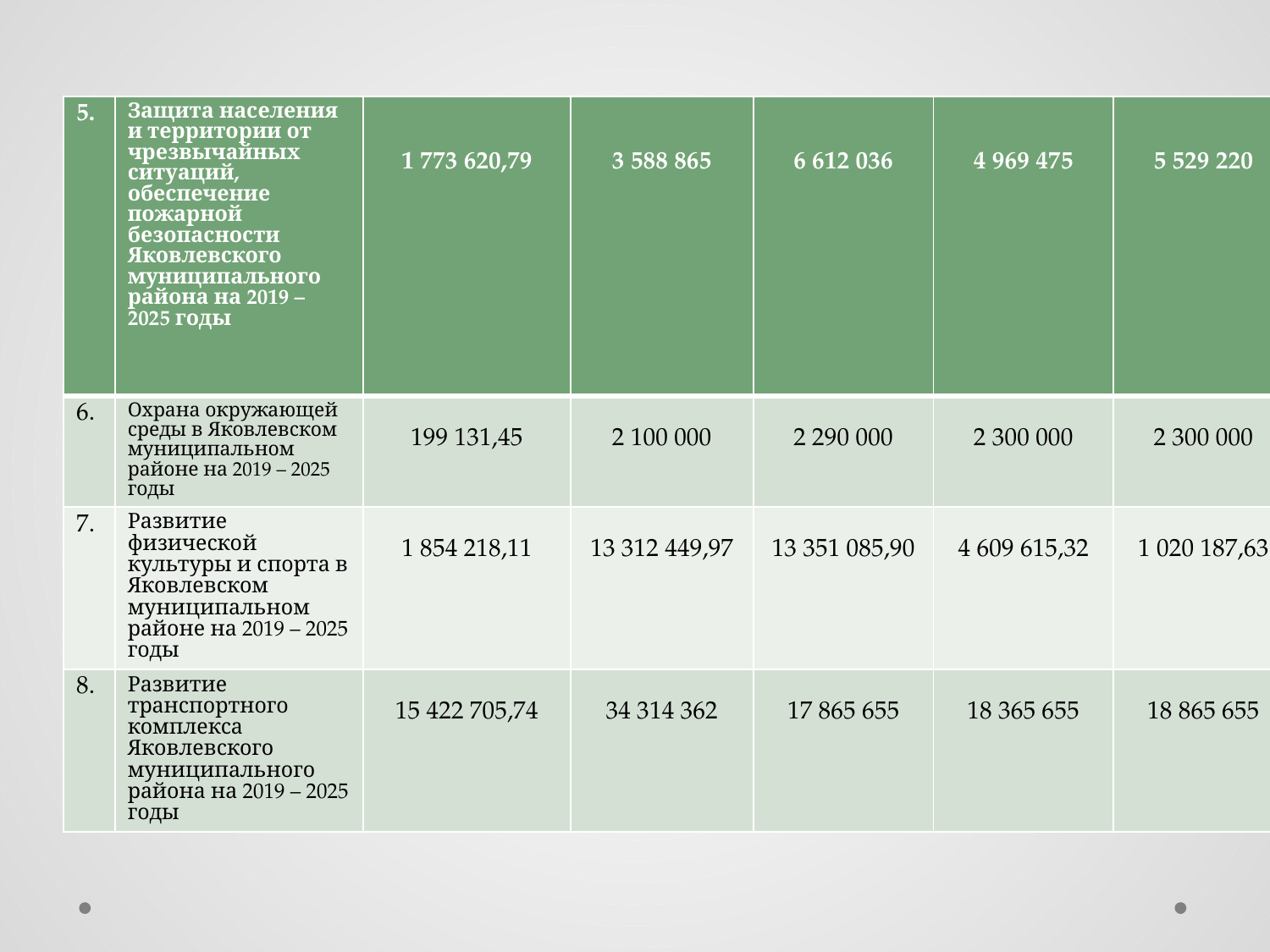

| 5. | Защита населения и территории от чрезвычайных ситуаций, обеспечение пожарной безопасности Яковлевского муниципального района на 2019 – 2025 годы | 1 773 620,79 | 3 588 865 | 6 612 036 | 4 969 475 | 5 529 220 |
| --- | --- | --- | --- | --- | --- | --- |
| 6. | Охрана окружающей среды в Яковлевском муниципальном районе на 2019 – 2025 годы | 199 131,45 | 2 100 000 | 2 290 000 | 2 300 000 | 2 300 000 |
| 7. | Развитие физической культуры и спорта в Яковлевском муниципальном районе на 2019 – 2025 годы | 1 854 218,11 | 13 312 449,97 | 13 351 085,90 | 4 609 615,32 | 1 020 187,63 |
| 8. | Развитие транспортного комплекса Яковлевского муниципального района на 2019 – 2025 годы | 15 422 705,74 | 34 314 362 | 17 865 655 | 18 365 655 | 18 865 655 |